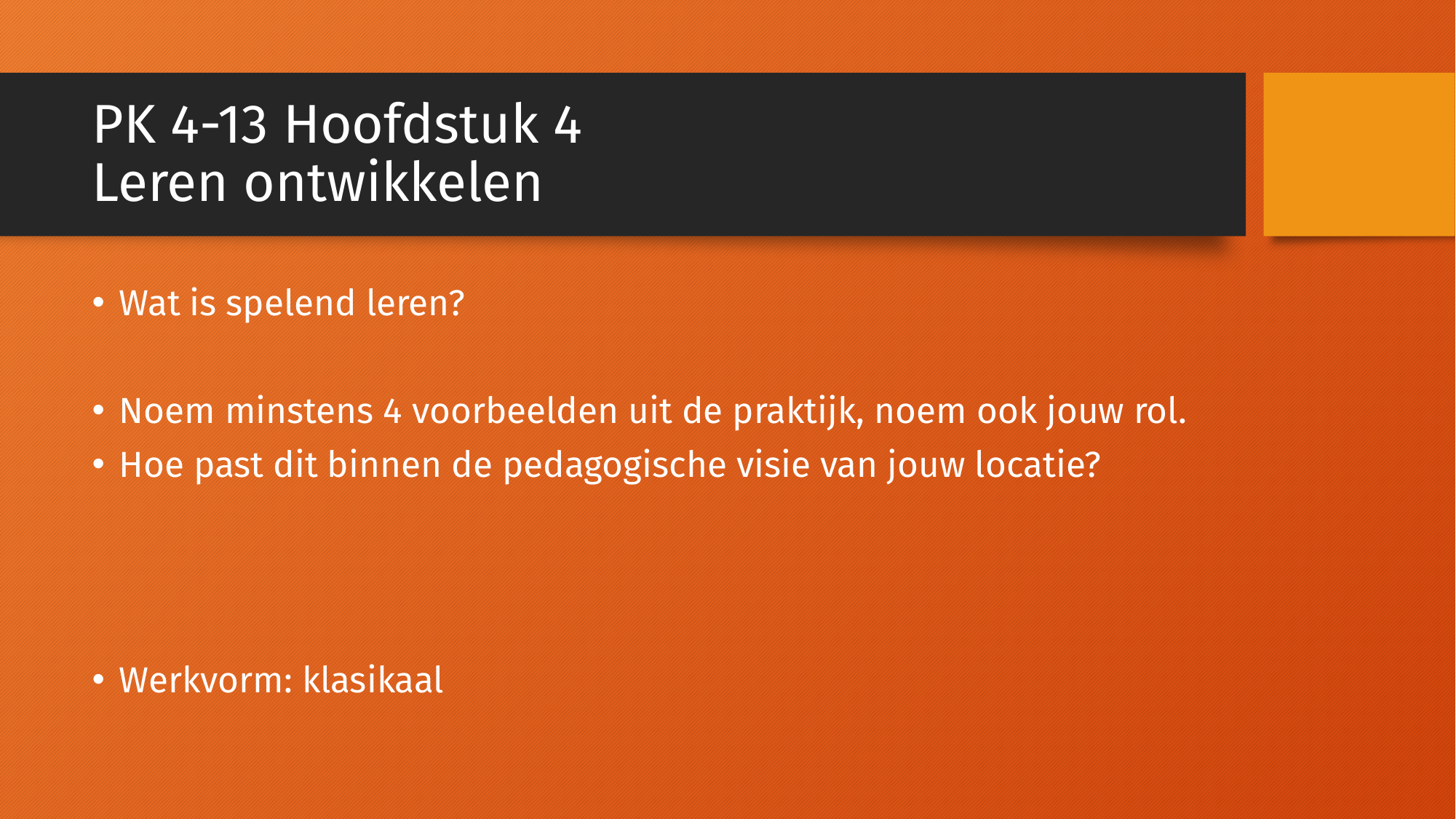

# PK 4-13 Hoofdstuk 4 Leren ontwikkelen
Wat is spelend leren?

Noem minstens 4 voorbeelden uit de praktijk, noem ook jouw rol.
Hoe past dit binnen de pedagogische visie van jouw locatie?

Werkvorm: klasikaal